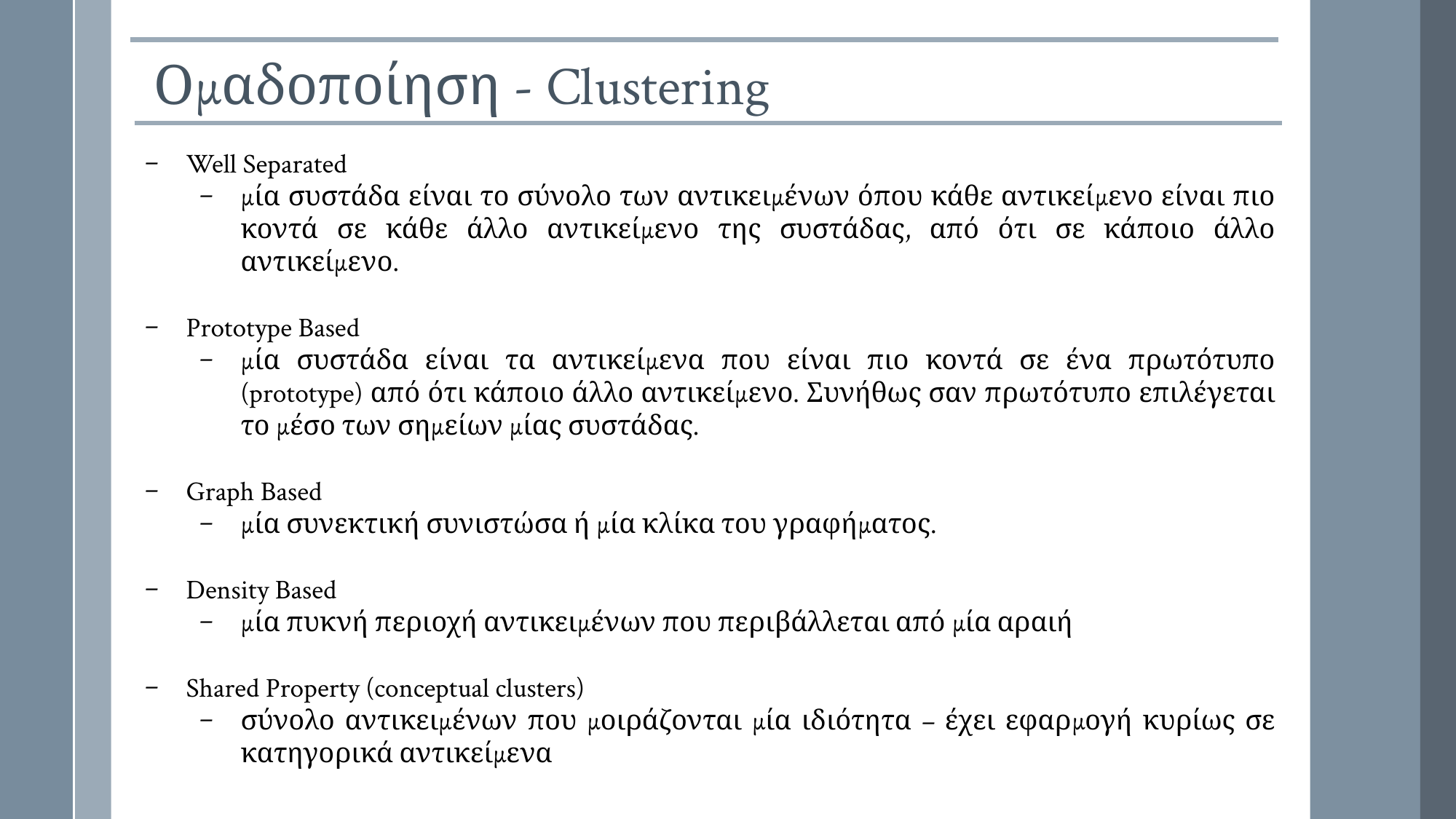

Ομαδοποίηση - Clustering
Well Separated
μία συστάδα είναι το σύνολο των αντικειμένων όπου κάθε αντικείμενο είναι πιο κοντά σε κάθε άλλο αντικείμενο της συστάδας, από ότι σε κάποιο άλλο αντικείμενο.

Prototype Based
μία συστάδα είναι τα αντικείμενα που είναι πιο κοντά σε ένα πρωτότυπο (prototype) από ότι κάποιο άλλο αντικείμενο. Συνήθως σαν πρωτότυπο επιλέγεται το μέσο των σημείων μίας συστάδας.

Graph Based
μία συνεκτική συνιστώσα ή μία κλίκα του γραφήματος.

Density Based
μία πυκνή περιοχή αντικειμένων που περιβάλλεται από μία αραιή

Shared Property (conceptual clusters)
σύνολο αντικειμένων που μοιράζονται μία ιδιότητα – έχει εφαρμογή κυρίως σε κατηγορικά αντικείμενα